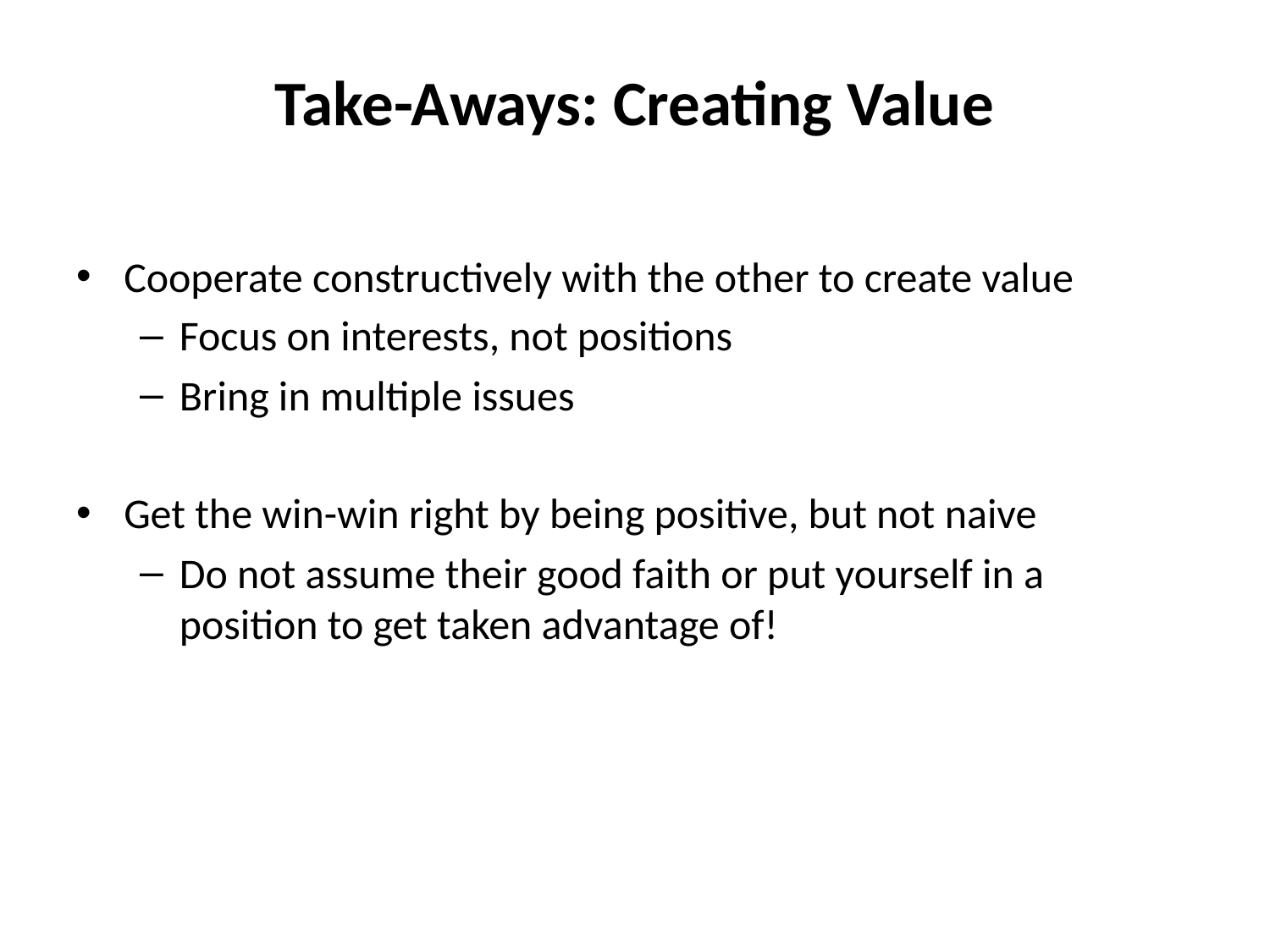

# Take-Aways: Creating Value
Cooperate constructively with the other to create value
Focus on interests, not positions
Bring in multiple issues

Get the win-win right by being positive, but not naive
Do not assume their good faith or put yourself in a position to get taken advantage of!